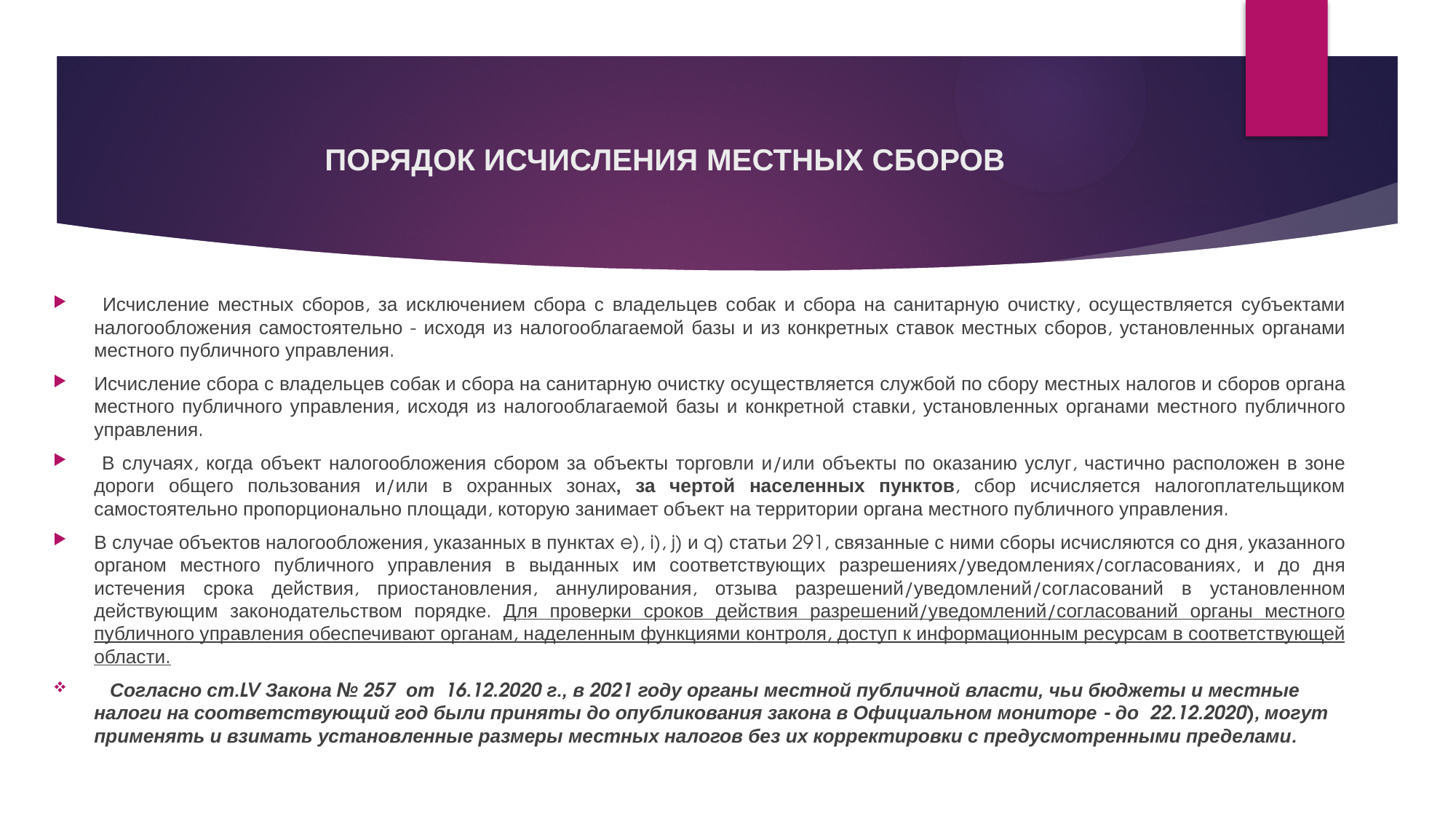

# ПОРЯДОК ИСЧИСЛЕНИЯ МЕСТНЫХ СБОРОВ
 Исчисление местных сборов, за исключением сбора с владельцев собак и сбора на санитарную очистку, осуществляется субъектами налогообложения самостоятельно - исходя из налогооблагаемой базы и из конкретных ставок местных сборов, установленных органами местного публичного управления.
Исчисление сбора с владельцев собак и сбора на санитарную очистку осуществляется службой по сбору местных налогов и сборов органа местного публичного управления, исходя из налогооблагаемой базы и конкретной ставки, установленных органами местного публичного управления.
 В случаях, когда объект налогообложения сбором за объекты торговли и/или объекты по оказанию услуг, частично расположен в зоне дороги общего пользования и/или в охранных зонах, за чертой населенных пунктов, сбор исчисляется налогоплательщиком самостоятельно пропорционально площади, которую занимает объект на территории органа местного публичного управления.
В случае объектов налогообложения, указанных в пунктах e), i), j) и q) статьи 291, связанные с ними сборы исчисляются со дня, указанного органом местного публичного управления в выданных им соответствующих разрешениях/уведомлениях/согласованиях, и до дня истечения срока действия, приостановления, аннулирования, отзыва разрешений/уведомлений/согласований в установленном действующим законодательством порядке. Для проверки сроков действия разрешений/уведомлений/согласований органы местного публичного управления обеспечивают органам, наделенным функциями контроля, доступ к информационным ресурсам в соответствующей области.
   Согласно ст.LV Закона № 257  от  16.12.2020 г., в 2021 году органы местной публичной власти, чьи бюджеты и местные налоги на соответствующий год были приняты до опубликования закона в Официальном мониторе - до  22.12.2020), могут применять и взимать установленные размеры местных налогов без их корректировки с предусмотренными пределами.